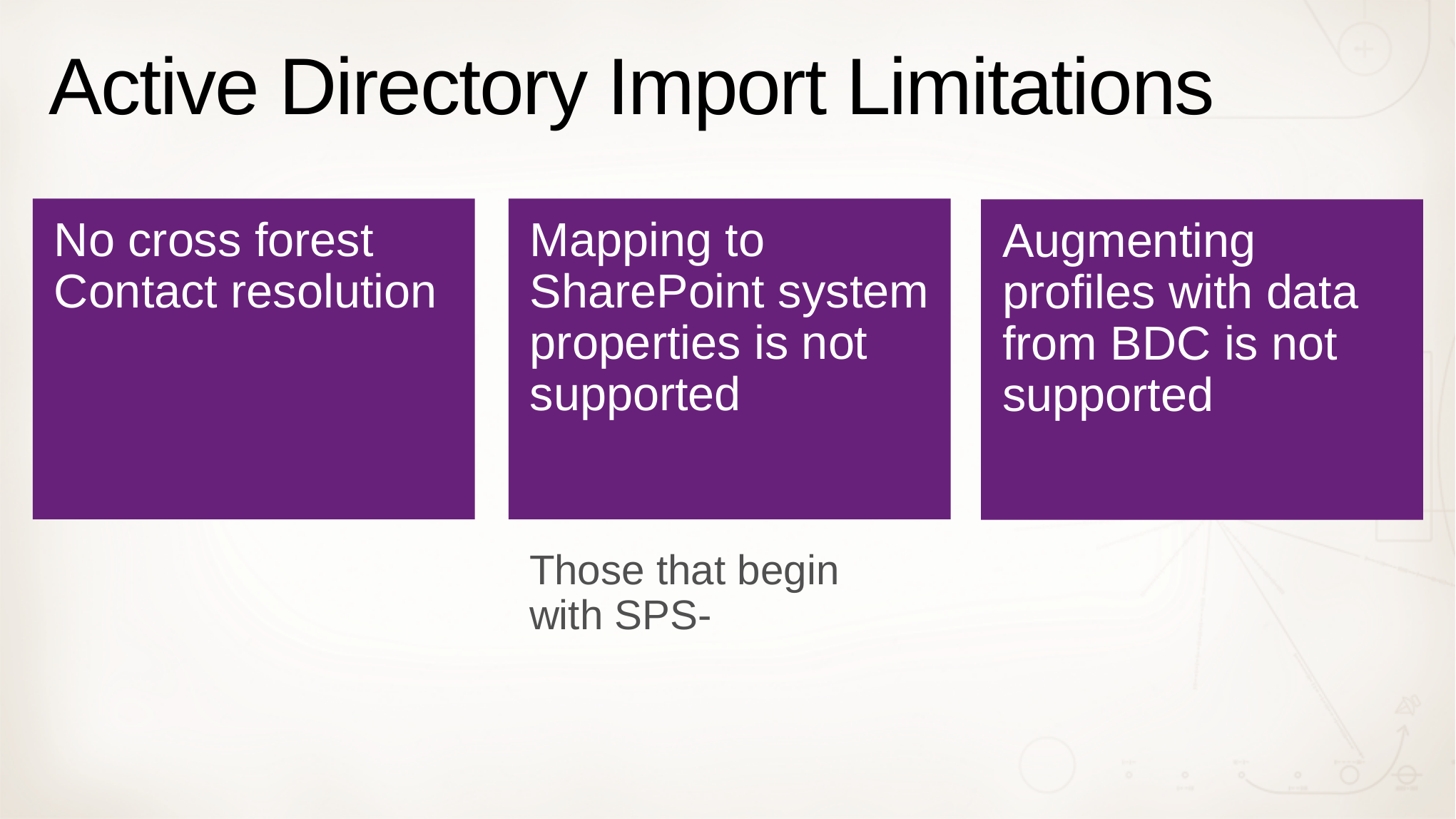

# Active Directory Import Limitations
No cross forest Contact resolution
Mapping to SharePoint system properties is not supported
Augmenting profiles with data from BDC is not supported
Those that begin with SPS-